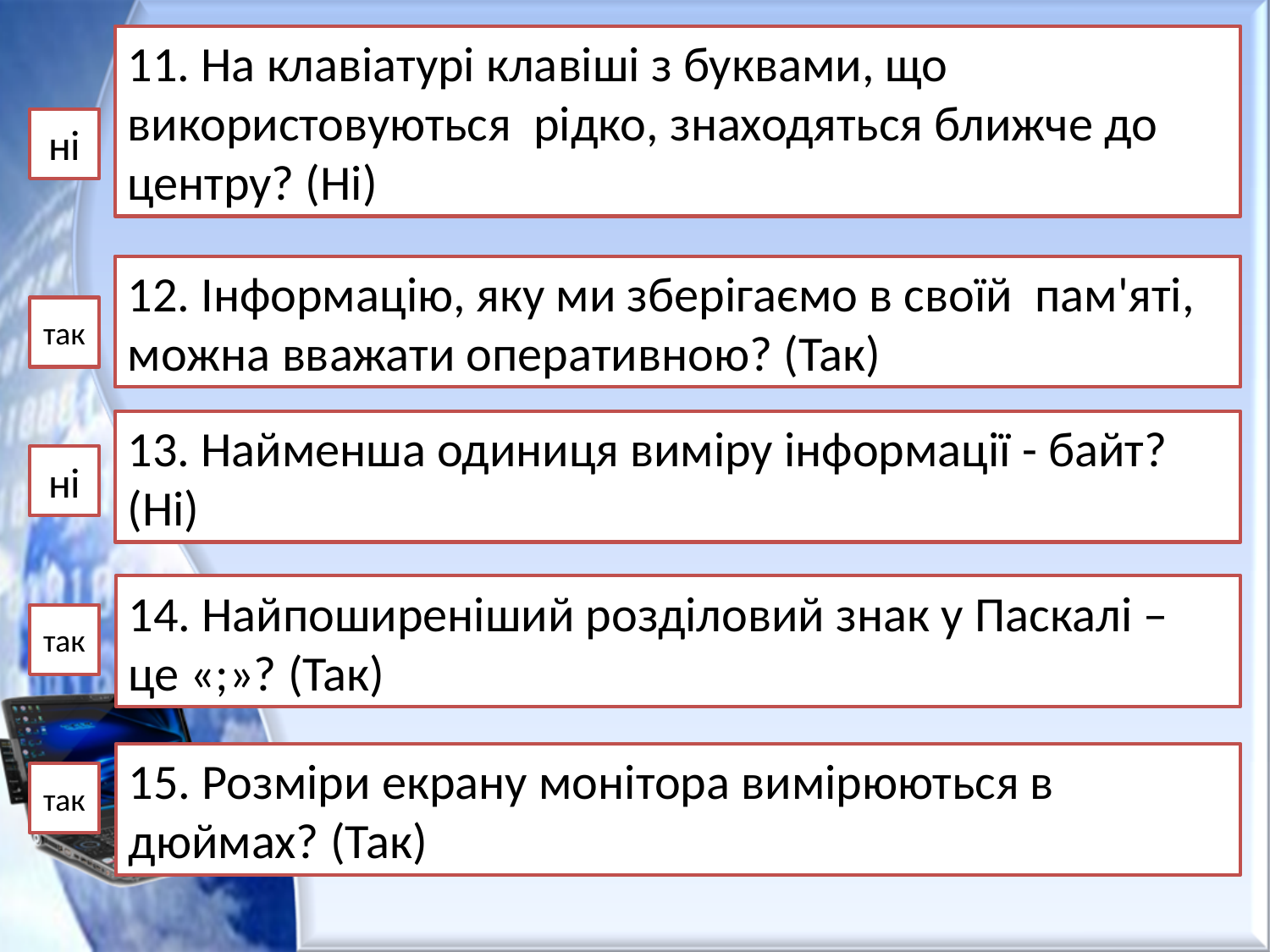

11. На клавіатурі клавіші з буквами, що
використовуються  рідко, знаходяться ближче до центру? (Ні)
ні
12. Інформацію, яку ми зберігаємо в своїй  пам'яті, можна вважати оперативною? (Так)
так
13. Найменша одиниця виміру інформації - байт? (Ні)
ні
14. Найпоширеніший розділовий знак у Паскалі –
це «;»? (Так)
так
15. Розміри екрану монітора вимірюються в
дюймах? (Так)
так